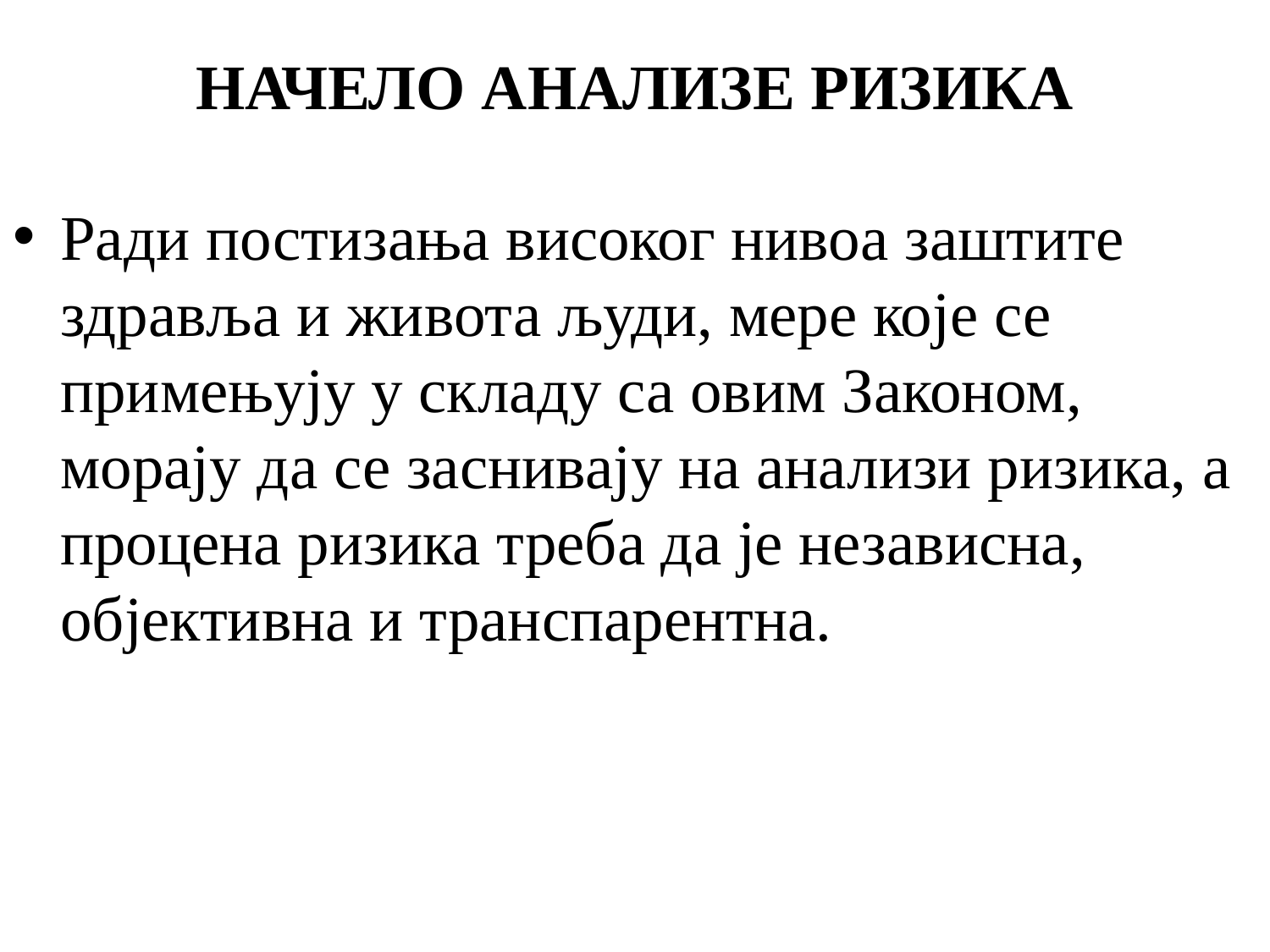

# НАЧЕЛО АНАЛИЗЕ РИЗИКА
Ради постизања високог нивоа заштите здравља и живота људи, мере које се примењују у складу са овим Законом, морају да се заснивају на анализи ризика, а процена ризика треба да је независна, објективна и транспарентна.